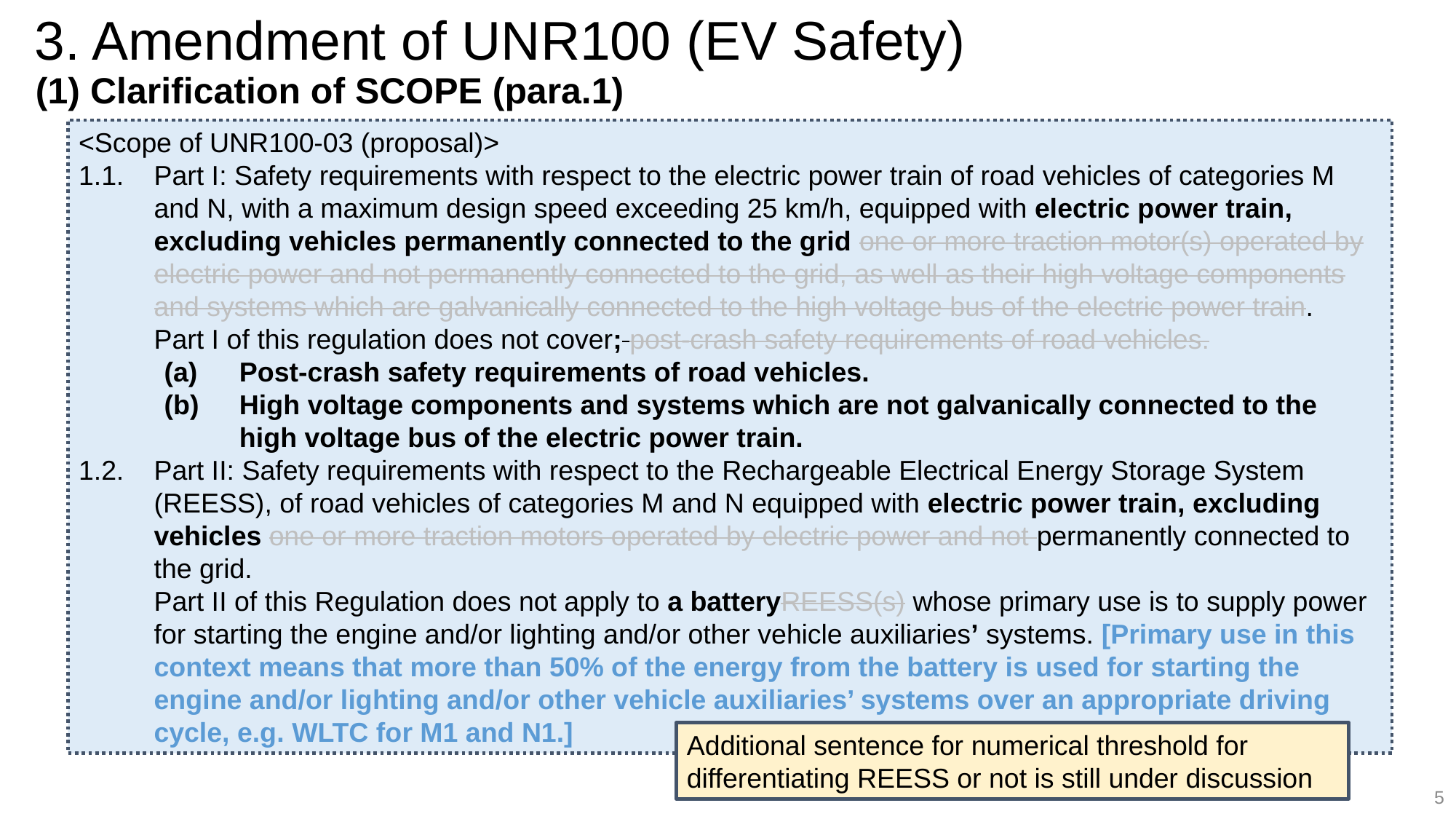

# 3. Amendment of UNR100 (EV Safety)
(1) Clarification of SCOPE (para.1)
<Scope of UNR100-03 (proposal)>
1.1.	Part I: Safety requirements with respect to the electric power train of road vehicles of categories M and N, with a maximum design speed exceeding 25 km/h, equipped with electric power train, excluding vehicles permanently connected to the grid one or more traction motor(s) operated by electric power and not permanently connected to the grid, as well as their high voltage components and systems which are galvanically connected to the high voltage bus of the electric power train.
	Part I of this regulation does not cover; post-crash safety requirements of road vehicles.
(a)	Post-crash safety requirements of road vehicles.
(b)	High voltage components and systems which are not galvanically connected to the high voltage bus of the electric power train.
1.2.	Part II: Safety requirements with respect to the Rechargeable Electrical Energy Storage System (REESS), of road vehicles of categories M and N equipped with electric power train, excluding vehicles one or more traction motors operated by electric power and not permanently connected to the grid.
	Part II of this Regulation does not apply to a batteryREESS(s) whose primary use is to supply power for starting the engine and/or lighting and/or other vehicle auxiliaries’ systems. [Primary use in this context means that more than 50% of the energy from the battery is used for starting the engine and/or lighting and/or other vehicle auxiliaries’ systems over an appropriate driving cycle, e.g. WLTC for M1 and N1.]
Additional sentence for numerical threshold for differentiating REESS or not is still under discussion
5